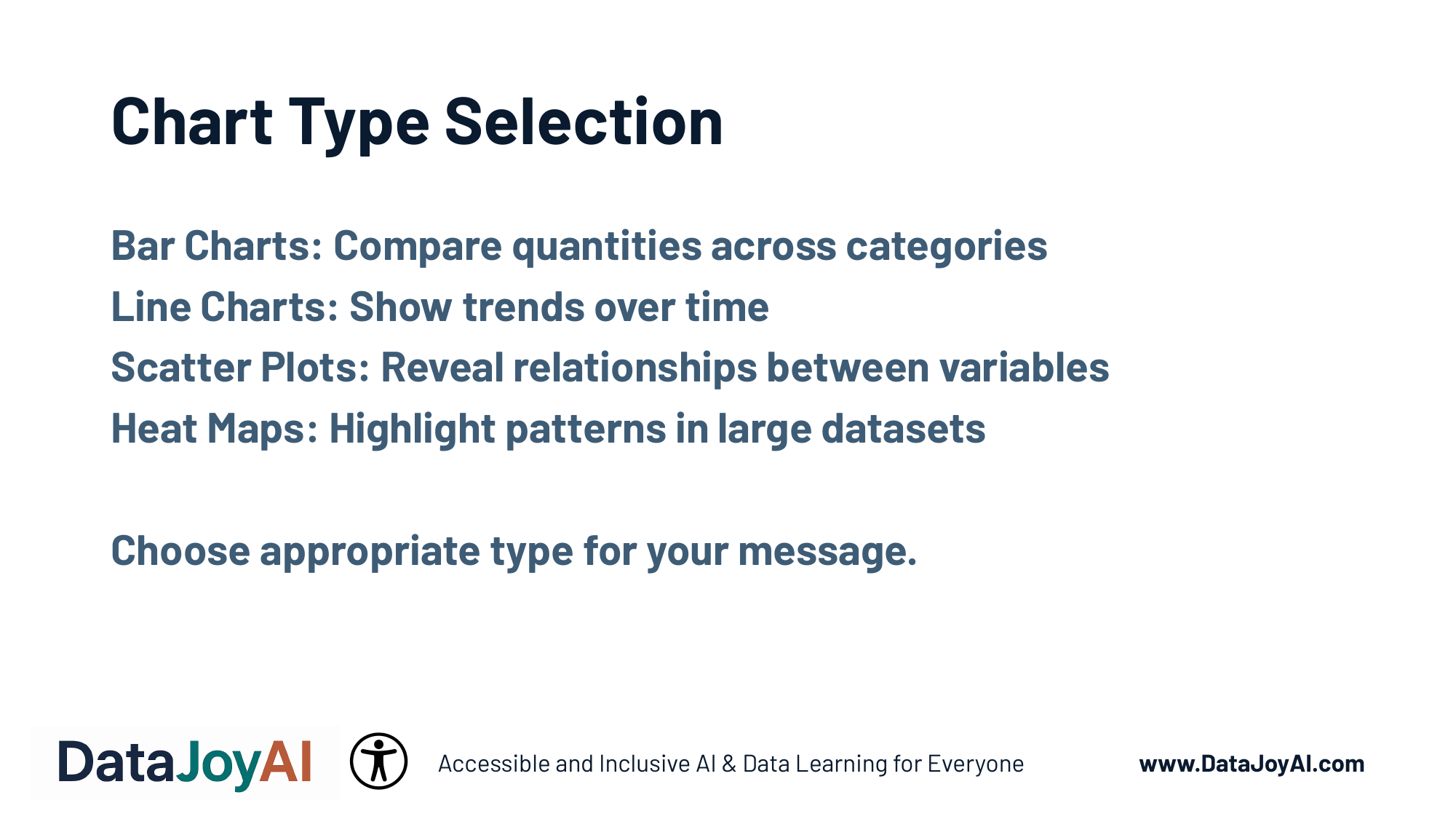

# Chart Type Selection
Bar Charts: Compare quantities across categories
Line Charts: Show trends over time
Scatter Plots: Reveal relationships between variables
Heat Maps: Highlight patterns in large datasets

Choose appropriate type for your message.